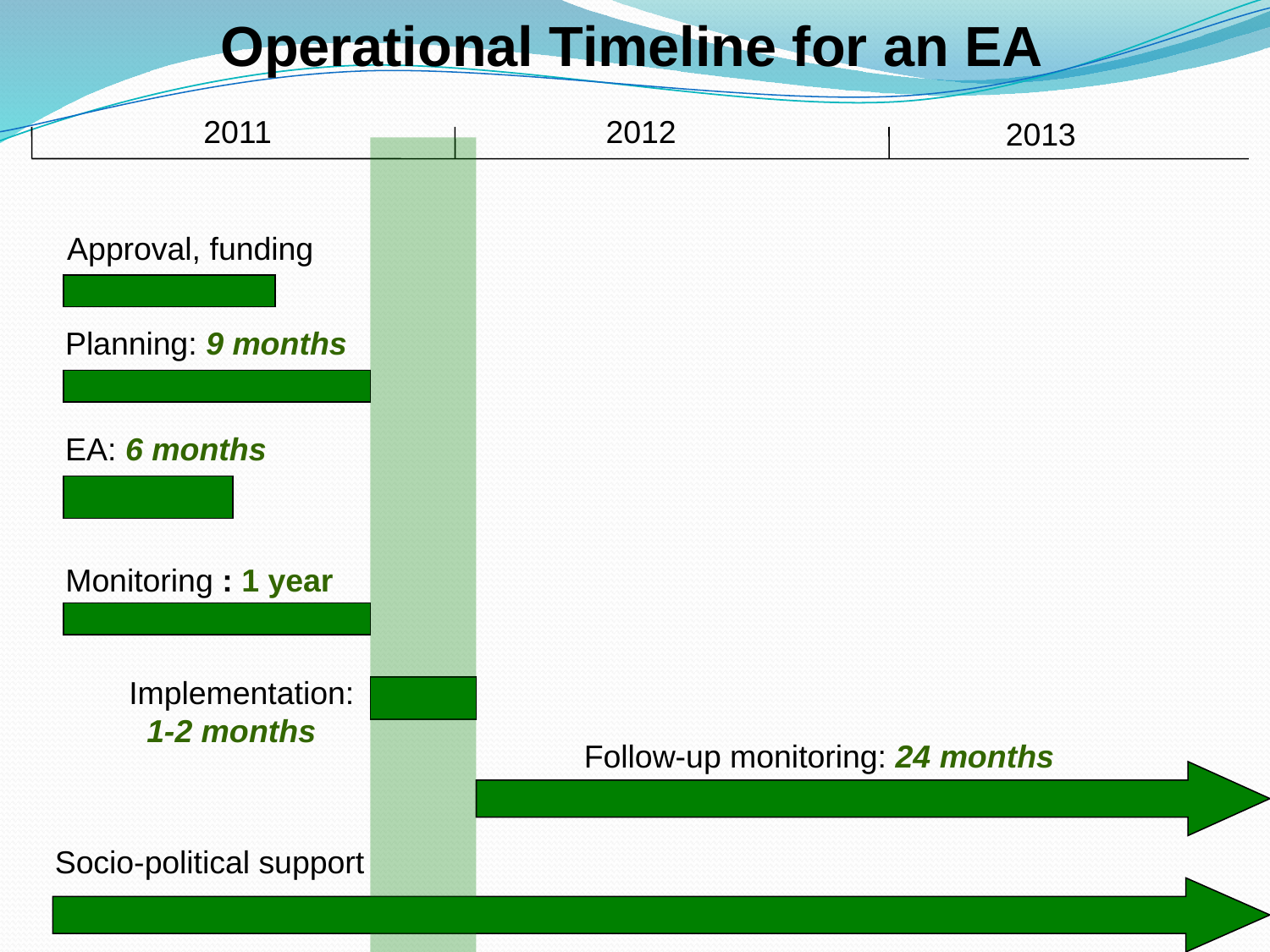

Operational Timeline for an EA
2011
2012
2013

Approval, funding

Planning: 9 months

EA: 6 months

Monitoring : 1 year

Implementation:
  1-2 months

Follow-up monitoring: 24 months

Socio-political support